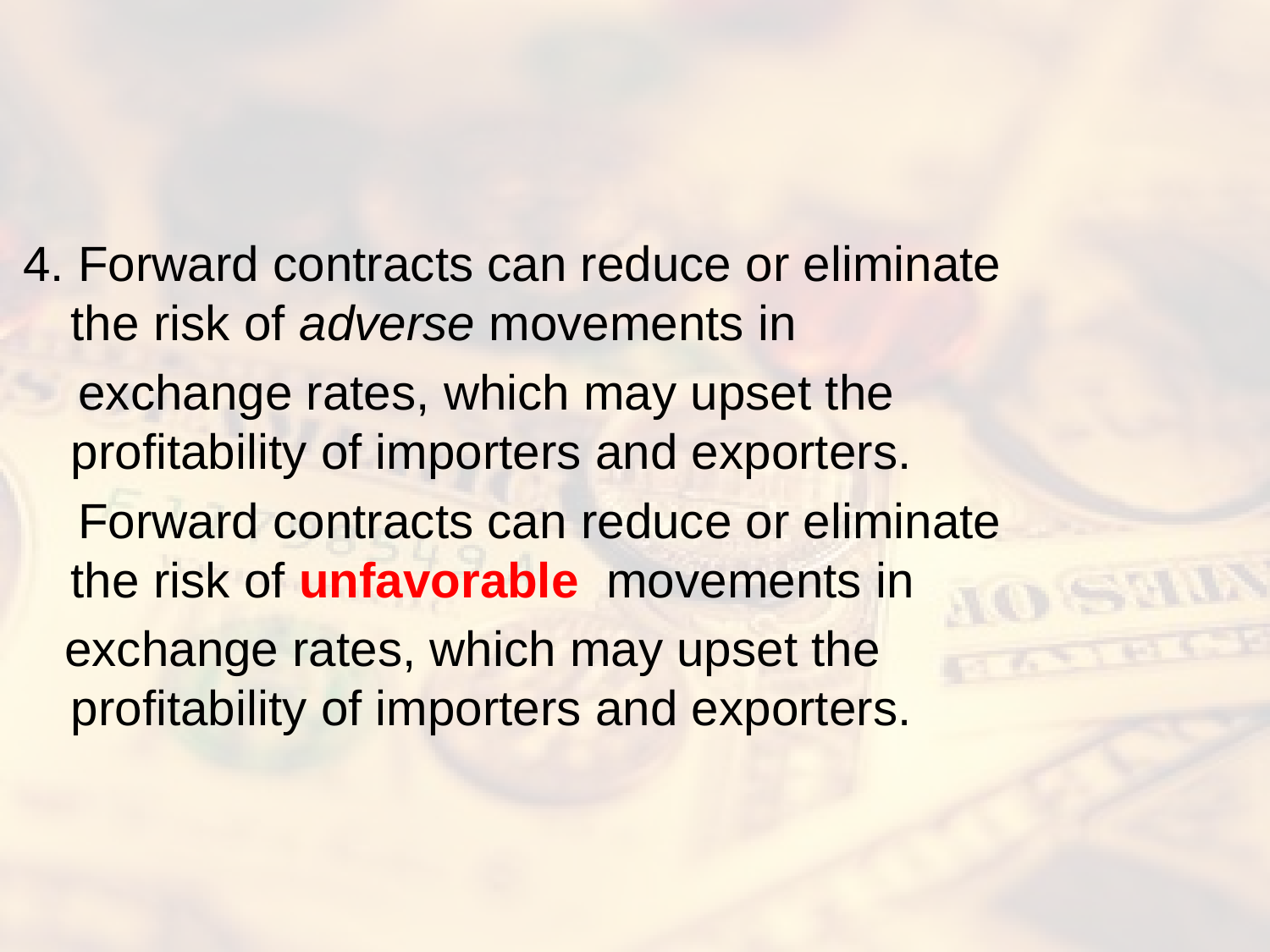

#
4. Forward contracts can reduce or eliminate the risk of adverse movements in
    exchange rates, which may upset the profitability of importers and exporters.
    Forward contracts can reduce or eliminate the risk of unfavorable  movements in
   exchange rates, which may upset the profitability of importers and exporters.